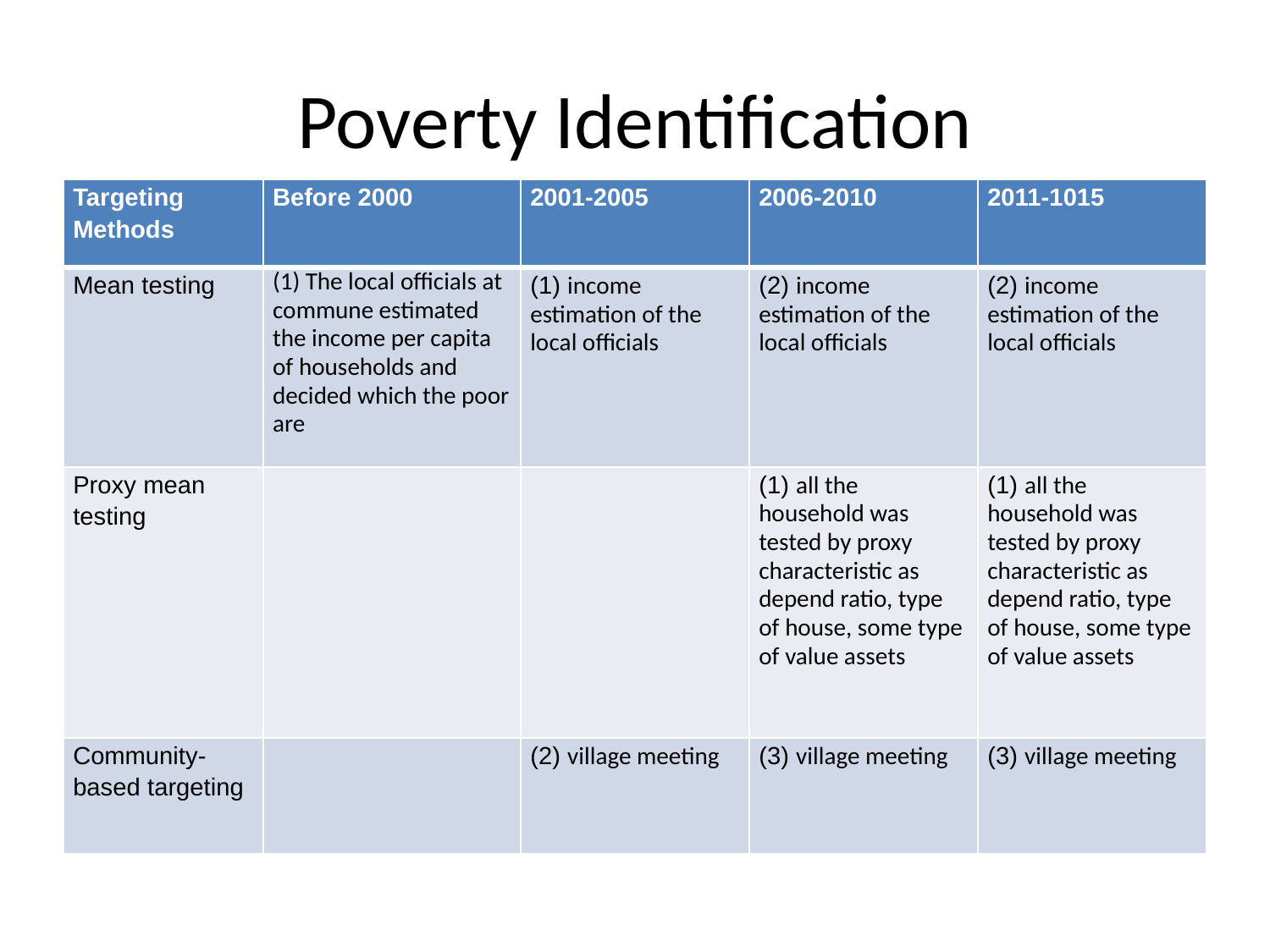

# Poverty Identification
| Targeting Methods | Before 2000 | 2001-2005 | 2006-2010 | 2011-1015 |
| --- | --- | --- | --- | --- |
| Mean testing | (1) The local officials at commune estimated the income per capita of households and decided which the poor are | (1) income estimation of the local officials | (2) income estimation of the local officials | (2) income estimation of the local officials |
| Proxy mean testing |  |  | (1) all the household was tested by proxy characteristic as depend ratio, type of house, some type of value assets | (1) all the household was tested by proxy characteristic as depend ratio, type of house, some type of value assets |
| Community-based targeting |  | (2) village meeting | (3) village meeting | (3) village meeting |